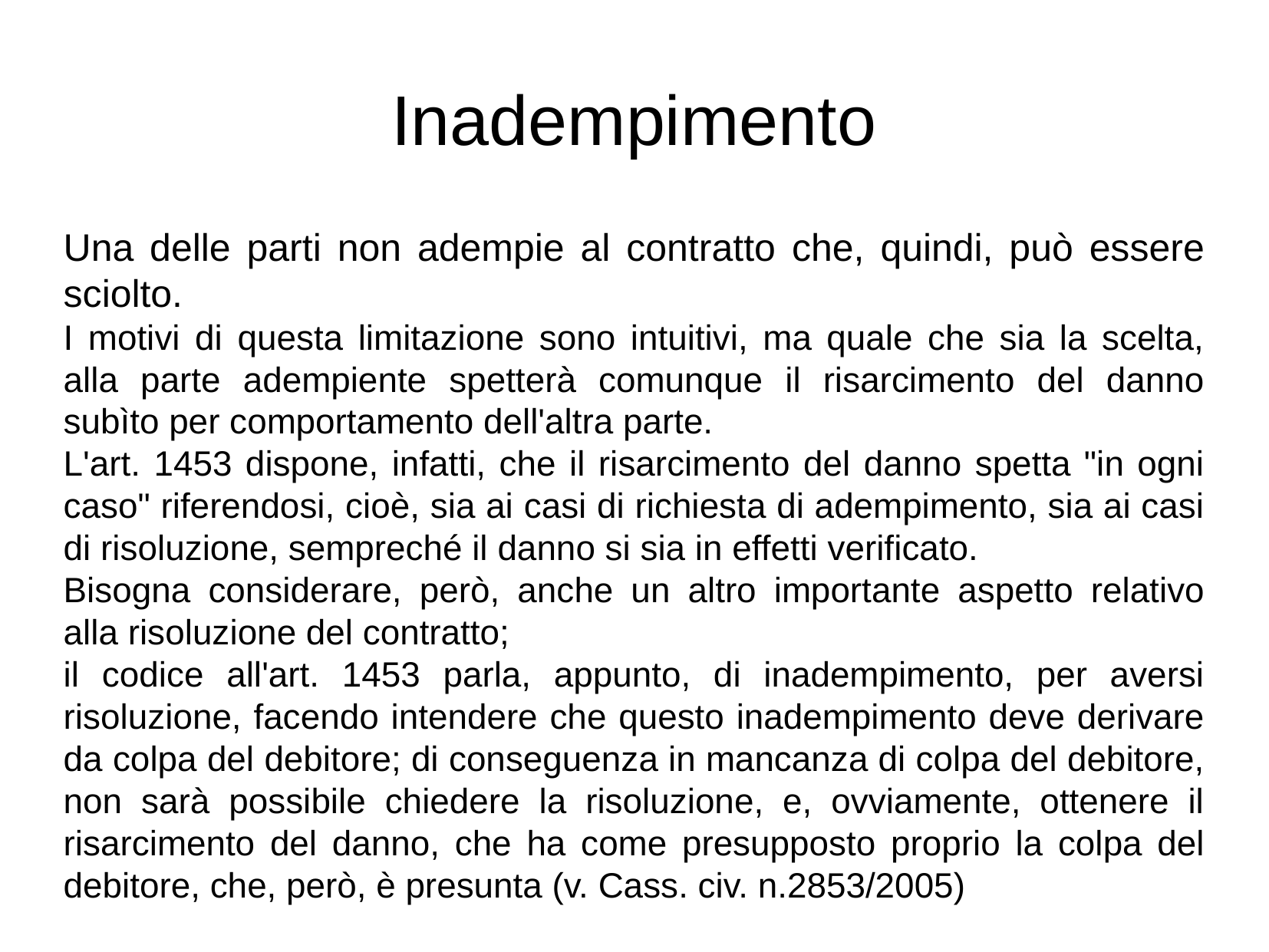

Inadempimento
Una delle parti non adempie al contratto che, quindi, può essere sciolto.
I motivi di questa limitazione sono intuitivi, ma quale che sia la scelta, alla parte adempiente spetterà comunque il risarcimento del danno subìto per comportamento dell'altra parte.
L'art. 1453 dispone, infatti, che il risarcimento del danno spetta "in ogni caso" riferendosi, cioè, sia ai casi di richiesta di adempimento, sia ai casi di risoluzione, sempreché il danno si sia in effetti verificato.
Bisogna considerare, però, anche un altro importante aspetto relativo alla risoluzione del contratto;
il codice all'art. 1453 parla, appunto, di inadempimento, per aversi risoluzione, facendo intendere che questo inadempimento deve derivare da colpa del debitore; di conseguenza in mancanza di colpa del debitore, non sarà possibile chiedere la risoluzione, e, ovviamente, ottenere il risarcimento del danno, che ha come presupposto proprio la colpa del debitore, che, però, è presunta (v. Cass. civ. n.2853/2005)